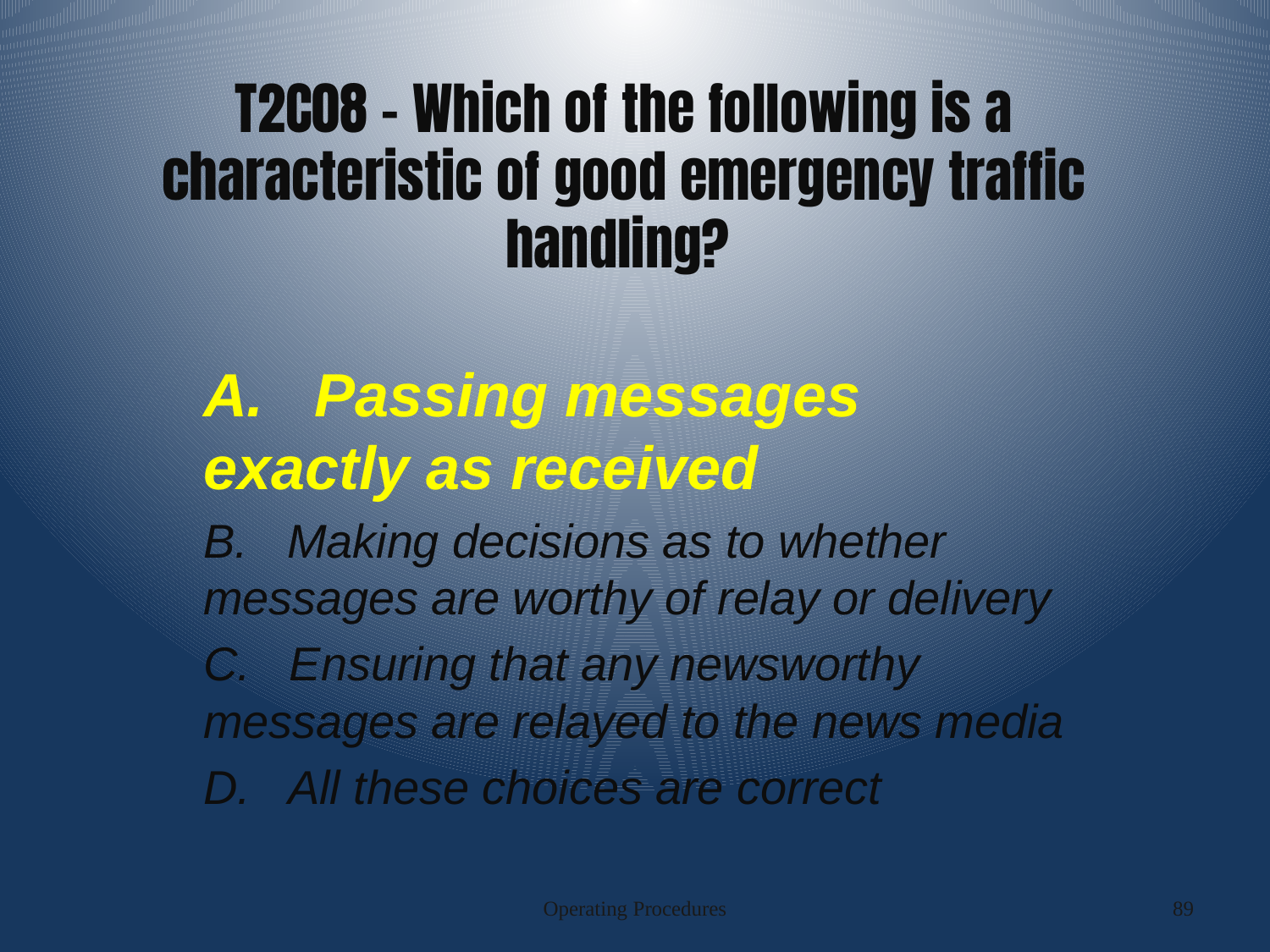

# T2C08 - Which of the following is a characteristic of good emergency traffic handling?
A.   Passing messages exactly as received
B.   Making decisions as to whether messages are worthy of relay or delivery
C.   Ensuring that any newsworthy messages are relayed to the news media
D.   All these choices are correct

Operating Procedures
89